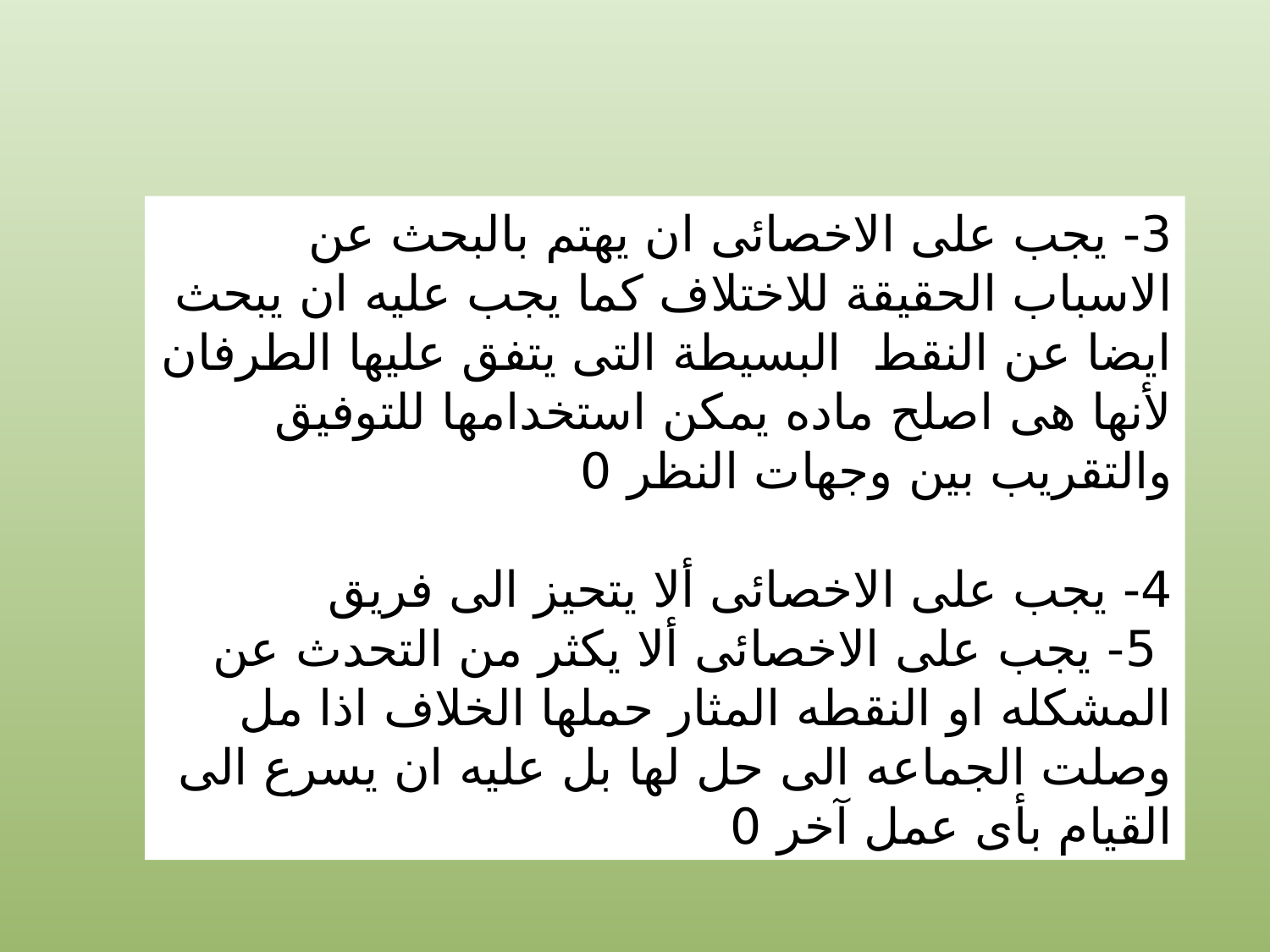

3- يجب على الاخصائى ان يهتم بالبحث عن الاسباب الحقيقة للاختلاف كما يجب عليه ان يبحث ايضا عن النقط  البسيطة التى يتفق عليها الطرفان لأنها هى اصلح ماده يمكن استخدامها للتوفيق والتقريب بين وجهات النظر 0

4- يجب على الاخصائى ألا يتحيز الى فريق
 5- يجب على الاخصائى ألا يكثر من التحدث عن المشكله او النقطه المثار حملها الخلاف اذا مل وصلت الجماعه الى حل لها بل عليه ان يسرع الى القيام بأى عمل آخر 0